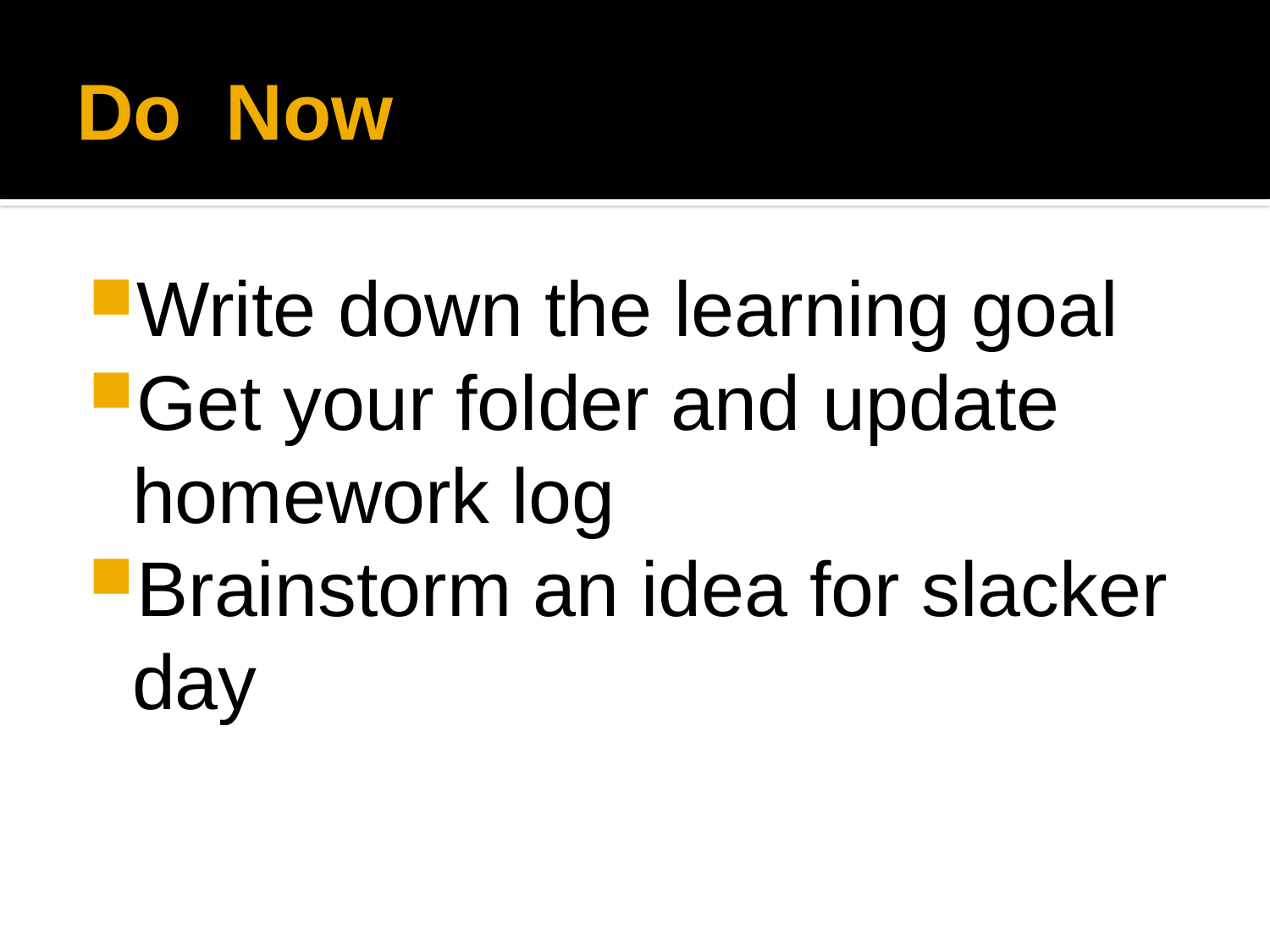

# Do  Now
Write down the learning goal
Get your folder and update homework log
Brainstorm an idea for slacker day